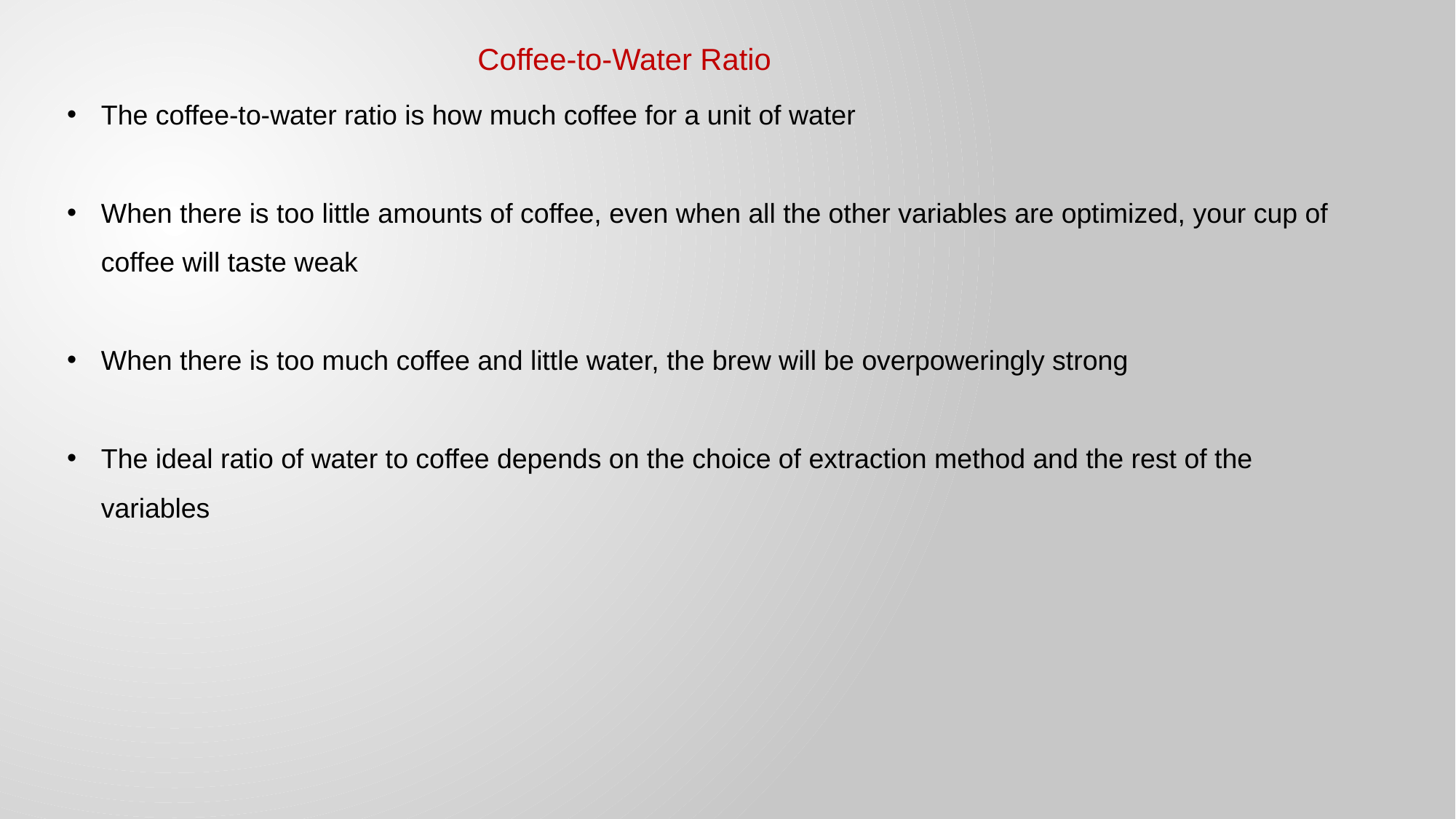

Coffee-to-Water Ratio
The coffee-to-water ratio is how much coffee for a unit of water

When there is too little amounts of coffee, even when all the other variables are optimized, your cup of coffee will taste weak

When there is too much coffee and little water, the brew will be overpoweringly strong

The ideal ratio of water to coffee depends on the choice of extraction method and the rest of the variables